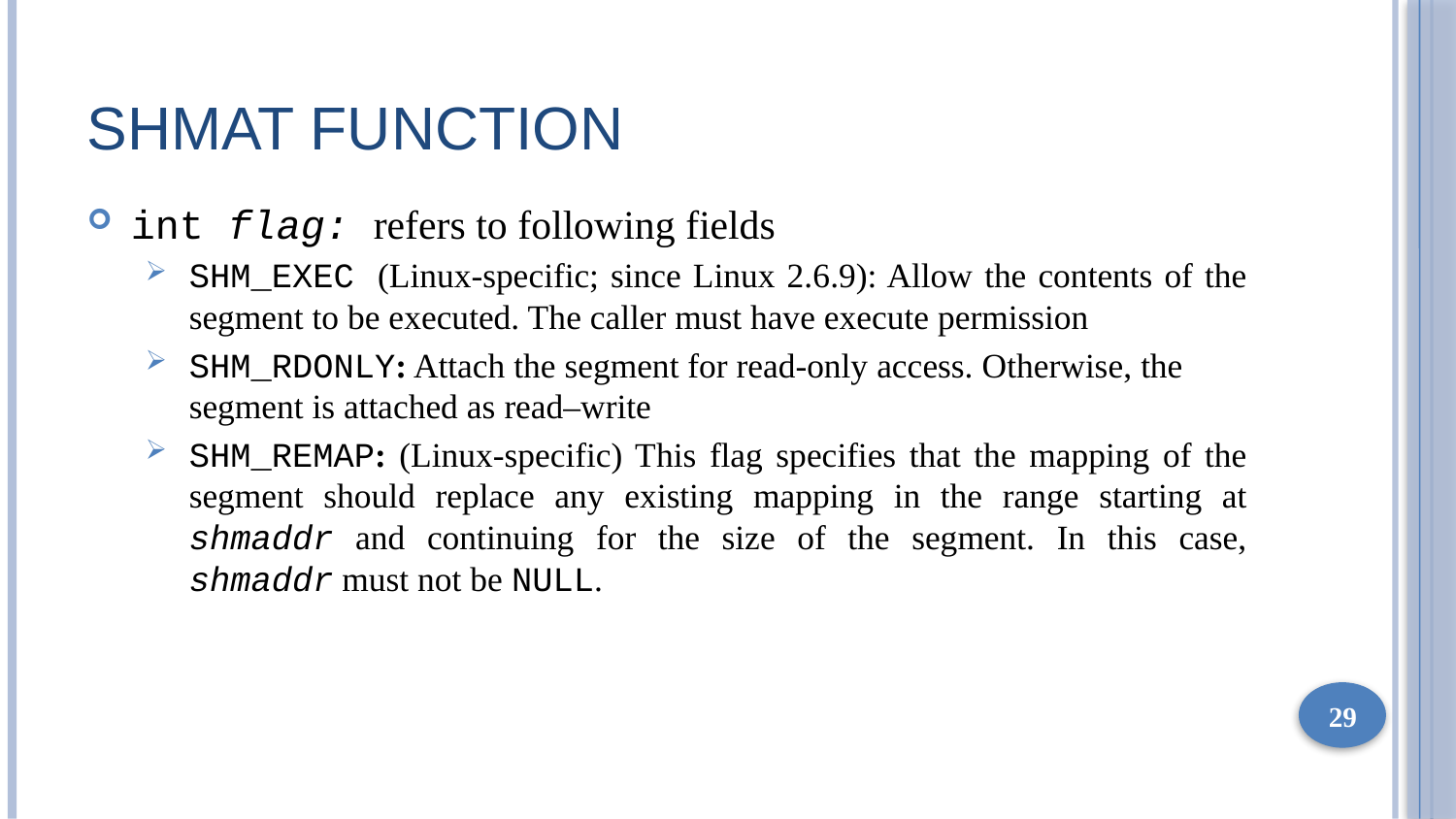

# SHMAT Function
int flag: refers to following fields
SHM_EXEC (Linux-specific; since Linux 2.6.9): Allow the contents of the segment to be executed. The caller must have execute permission
SHM_RDONLY: Attach the segment for read-only access. Otherwise, the segment is attached as read–write
SHM_REMAP: (Linux-specific) This flag specifies that the mapping of the segment should replace any existing mapping in the range starting at shmaddr and continuing for the size of the segment. In this case, shmaddr must not be NULL.
29